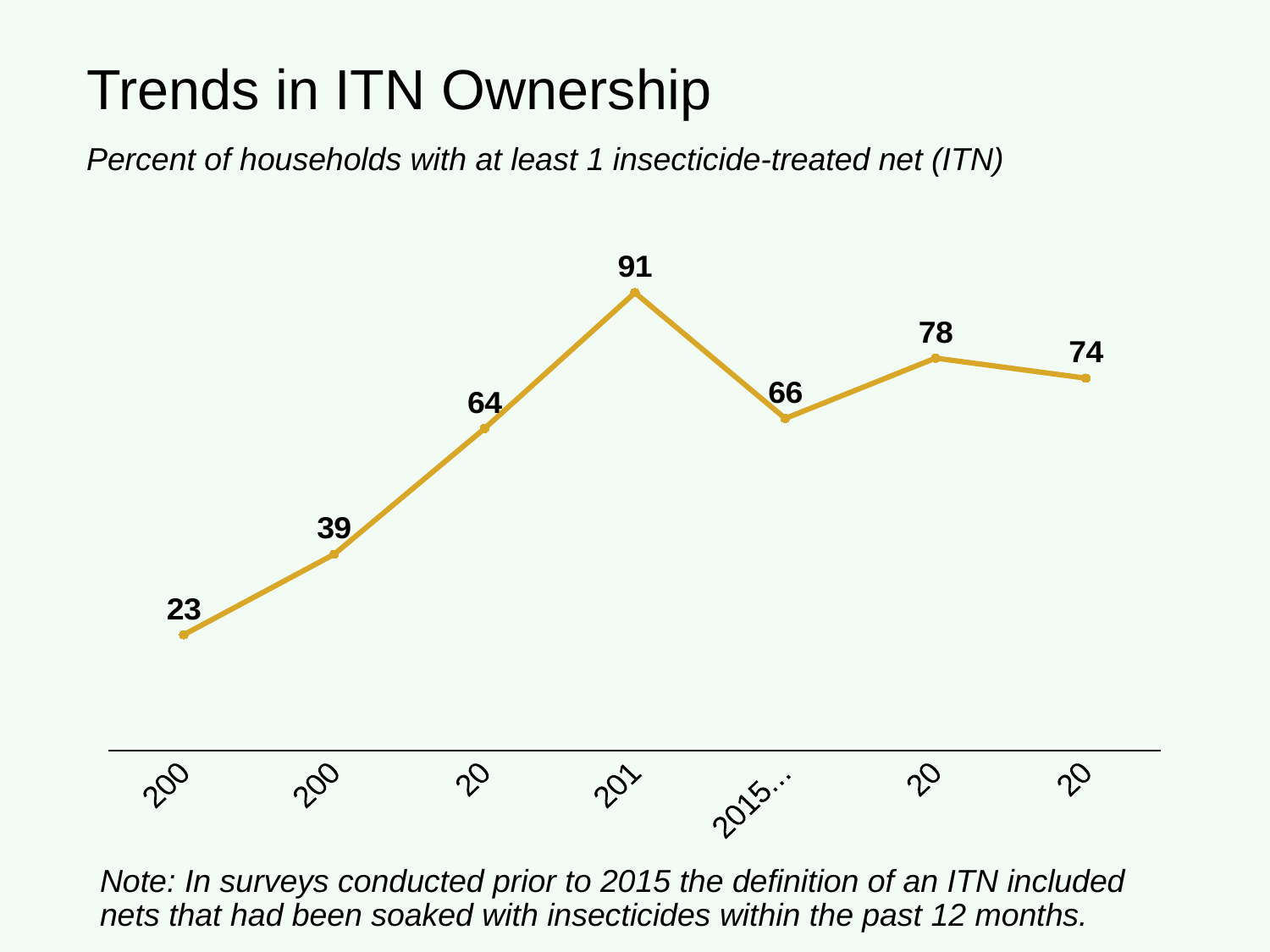

Trends in ITN Ownership
Percent of households with at least 1 insecticide-treated net (ITN)

### Chart

| Category | Any ANC from a skilled provider |
|---|---|
| 2004-05 TDHS | 23.0 |
| 2007-08 THMIS | 39.0 |
| 2010 TDHS | 64.0 |
| 2011-12 THMIS | 91.0 |
| 2015-16 TDHS-MIS | 66.0 |
| 2017 TMIS | 78.0 |
| 2022
TDHS-MIS | 74.0 |
Note: In surveys conducted prior to 2015 the definition of an ITN included nets that had been soaked with insecticides within the past 12 months.